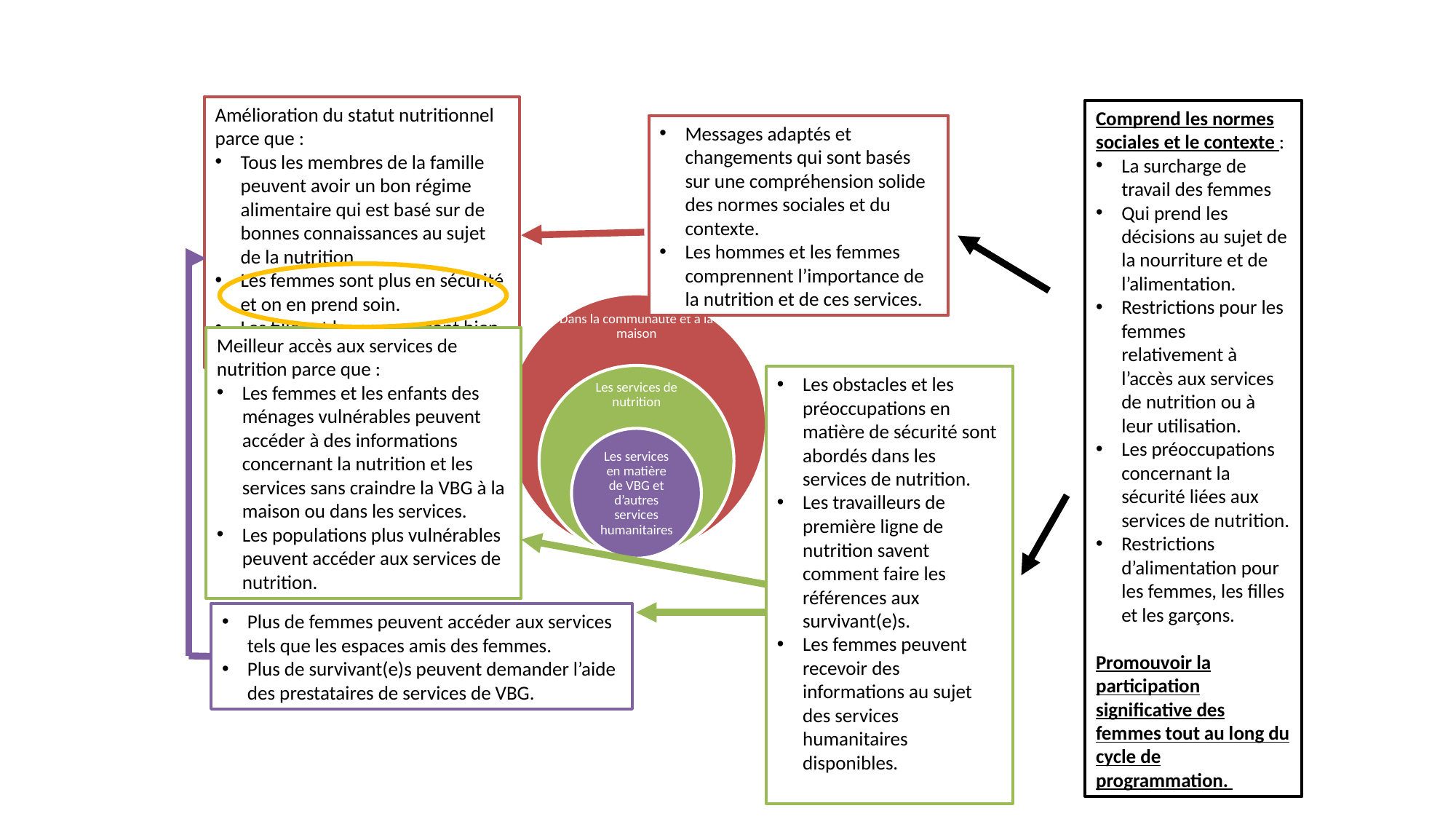

Amélioration du statut nutritionnel parce que :
Tous les membres de la famille peuvent avoir un bon régime alimentaire qui est basé sur de bonnes connaissances au sujet de la nutrition.
Les femmes sont plus en sécurité et on en prend soin.
Les filles et les garçons sont bien soignés.
Comprend les normes sociales et le contexte :
La surcharge de travail des femmes
Qui prend les décisions au sujet de la nourriture et de l’alimentation.
Restrictions pour les femmes relativement à l’accès aux services de nutrition ou à leur utilisation.
Les préoccupations concernant la sécurité liées aux services de nutrition.
Restrictions d’alimentation pour les femmes, les filles et les garçons.

Promouvoir la participation significative des femmes tout au long du cycle de programmation.
Messages adaptés et changements qui sont basés sur une compréhension solide des normes sociales et du contexte.
Les hommes et les femmes comprennent l’importance de la nutrition et de ces services.

Dans la communauté et à la maison
Les services de nutrition
Les services en matière de VBG et d’autres services humanitaires
Meilleur accès aux services de nutrition parce que :
Les femmes et les enfants des ménages vulnérables peuvent accéder à des informations concernant la nutrition et les services sans craindre la VBG à la maison ou dans les services.
Les populations plus vulnérables peuvent accéder aux services de nutrition.
Les obstacles et les préoccupations en matière de sécurité sont abordés dans les services de nutrition.
Les travailleurs de première ligne de nutrition savent comment faire les références aux survivant(e)s.
Les femmes peuvent recevoir des informations au sujet des services humanitaires disponibles.

Plus de femmes peuvent accéder aux services tels que les espaces amis des femmes.
Plus de survivant(e)s peuvent demander l’aide des prestataires de services de VBG.